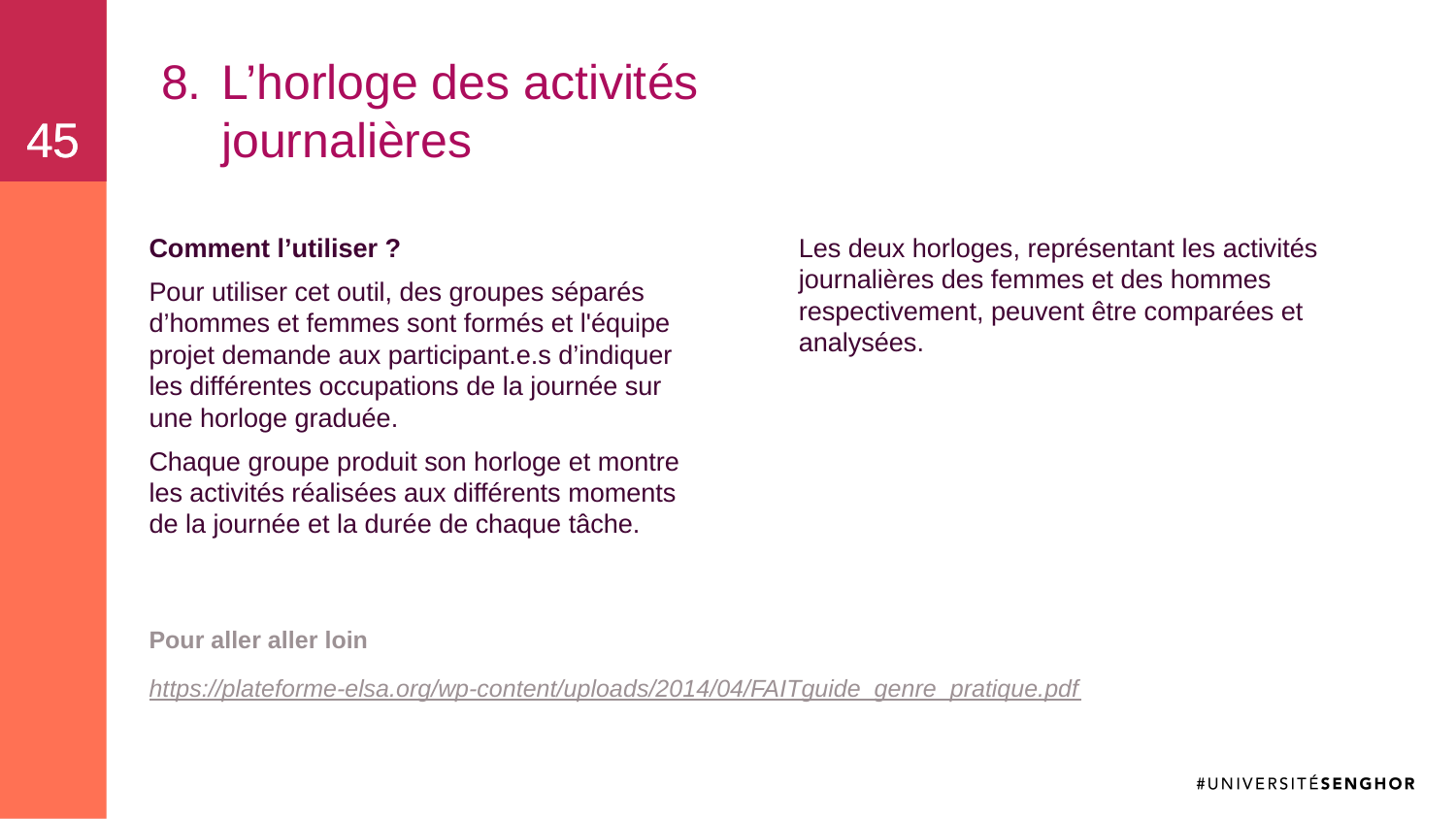

45
45
# L’horloge des activités journalières
Comment l’utiliser ?
Pour utiliser cet outil, des groupes séparés d’hommes et femmes sont formés et l'équipe projet demande aux participant.e.s d’indiquer les différentes occupations de la journée sur une horloge graduée.
Chaque groupe produit son horloge et montre les activités réalisées aux différents moments de la journée et la durée de chaque tâche.
Les deux horloges, représentant les activités journalières des femmes et des hommes respectivement, peuvent être comparées et analysées.

Pour aller aller loin
https://plateforme-elsa.org/wp-content/uploads/2014/04/FAITguide_genre_pratique.pdf